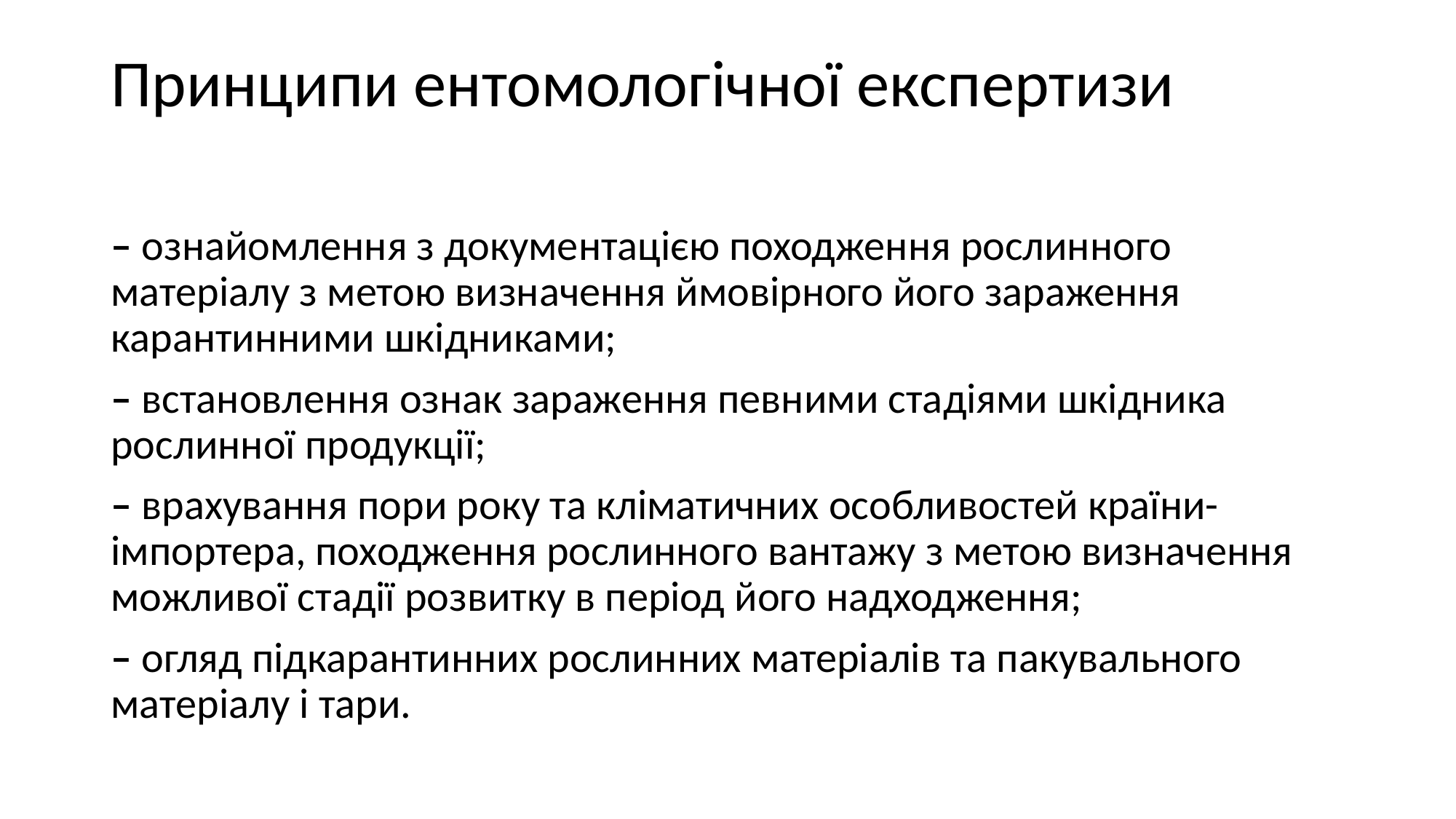

# Принципи ентомологічної експертизи
– ознайомлення з документацією походження рослинного матеріалу з метою визначення ймовірного його зараження карантинними шкідниками;
– встановлення ознак зараження певними стадіями шкідника рослинної продукції;
– врахування пори року та кліматичних особливостей країни-імпортера, походження рослинного вантажу з метою визначення можливої стадії розвитку в період його надходження;
– огляд підкарантинних рослинних матеріалів та пакувального матеріалу і тари.